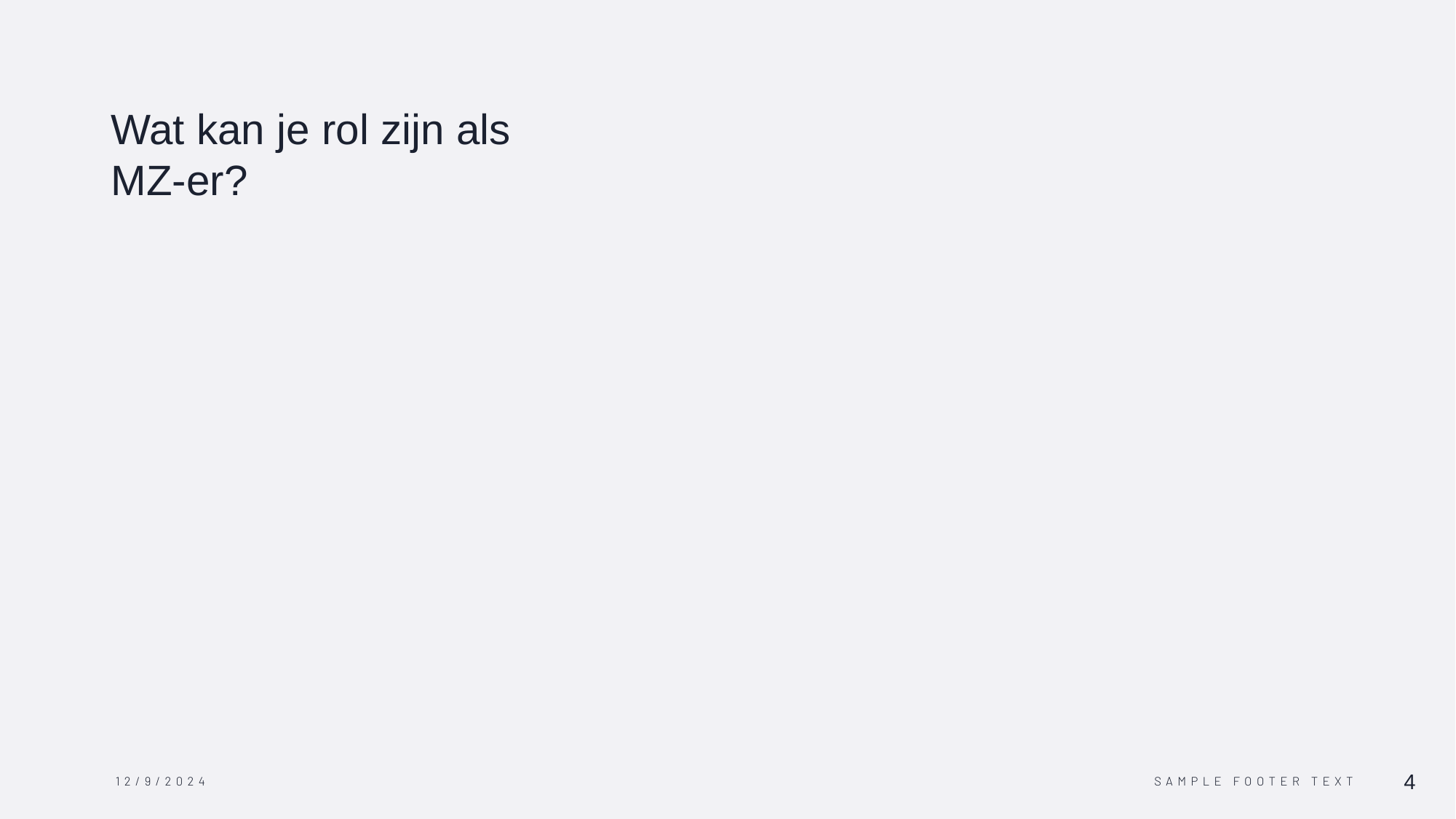

# Wat kan je rol zijn als MZ-er?

12/9/2024
Sample Footer Text
4